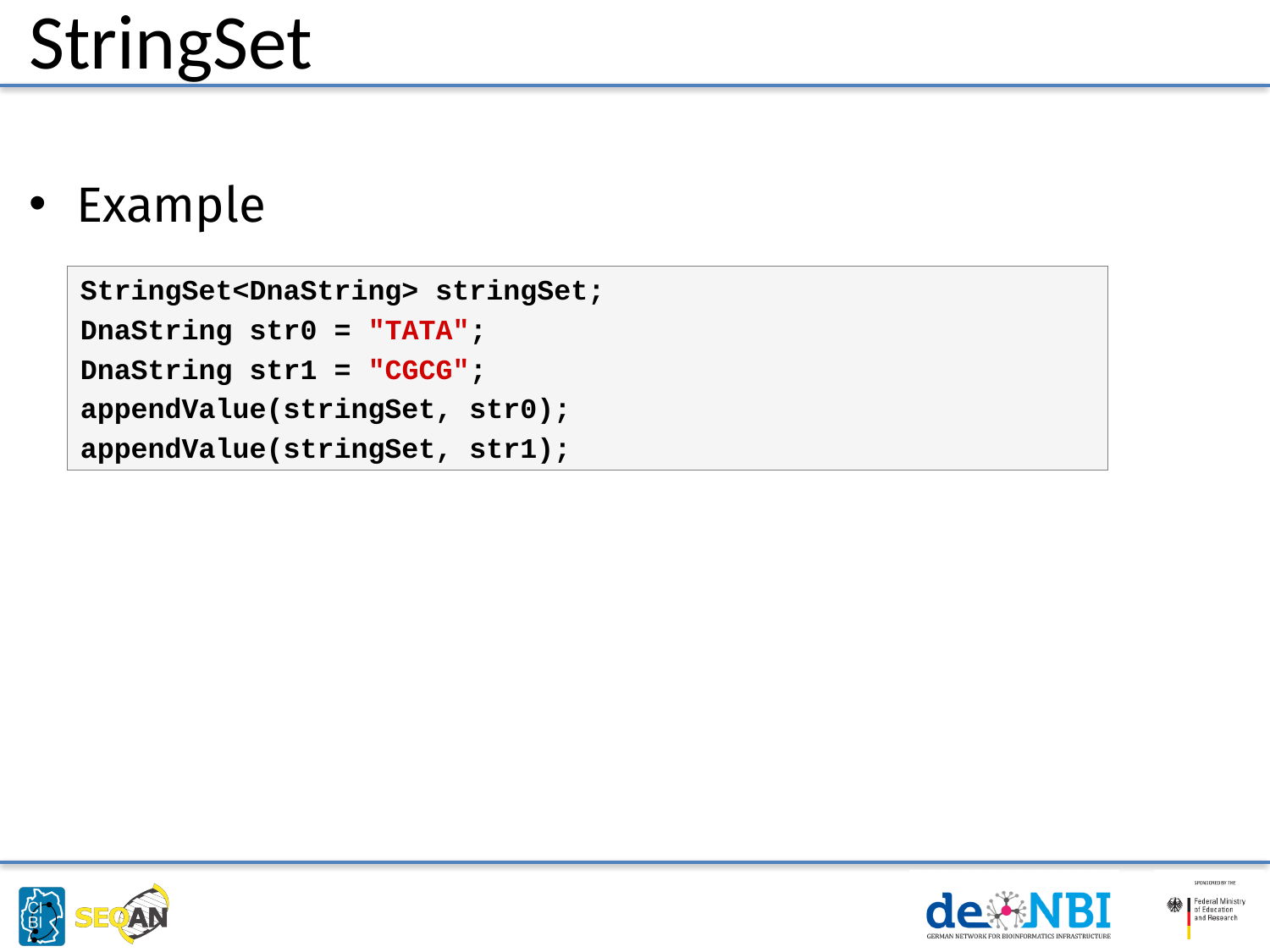

StringSet
Example

StringSet<DnaString> stringSet;
DnaString str0 = "TATA";
DnaString str1 = "CGCG";
appendValue(stringSet, str0);
appendValue(stringSet, str1);